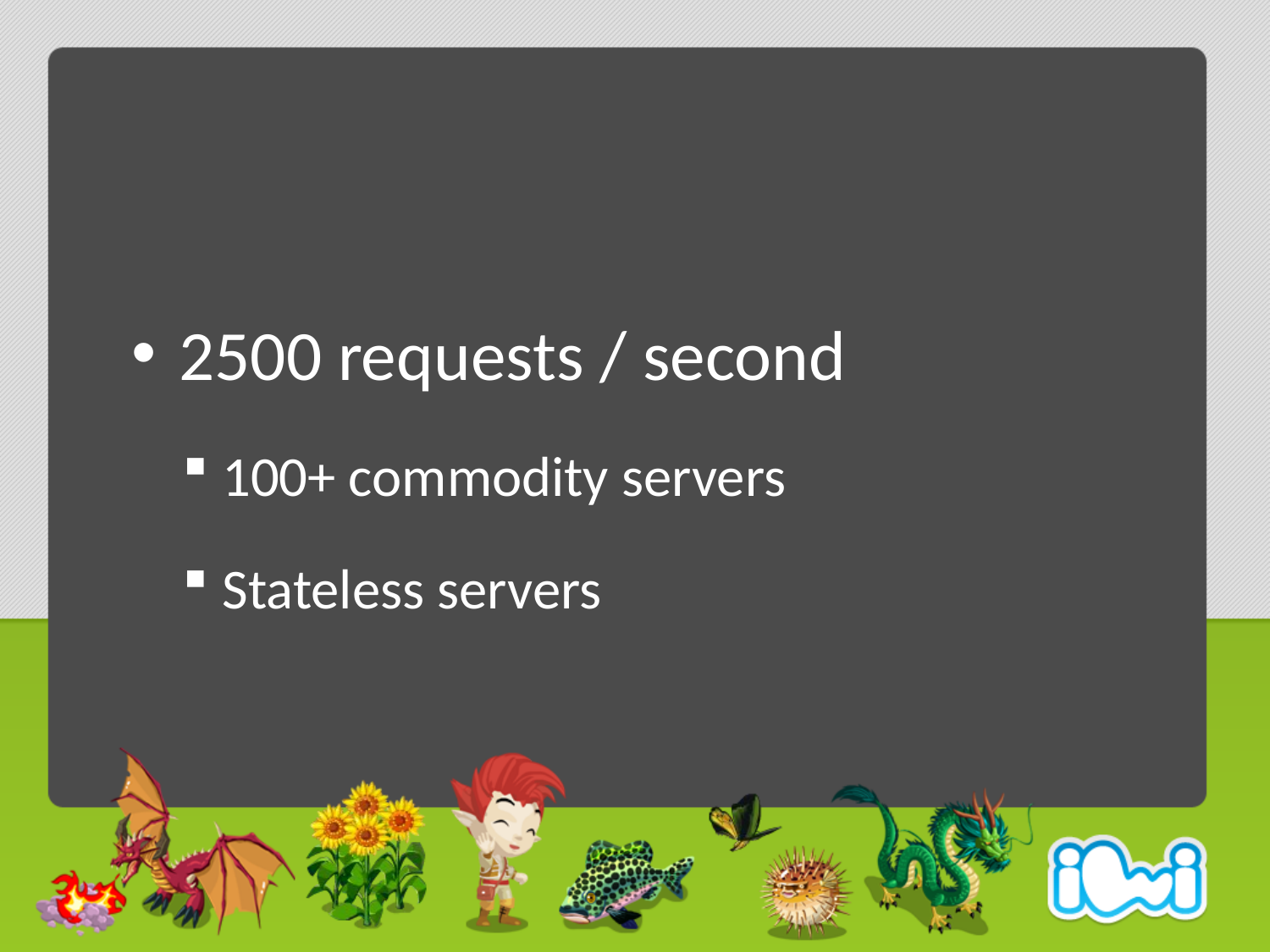

2500 requests / second
100+ commodity servers
Stateless servers